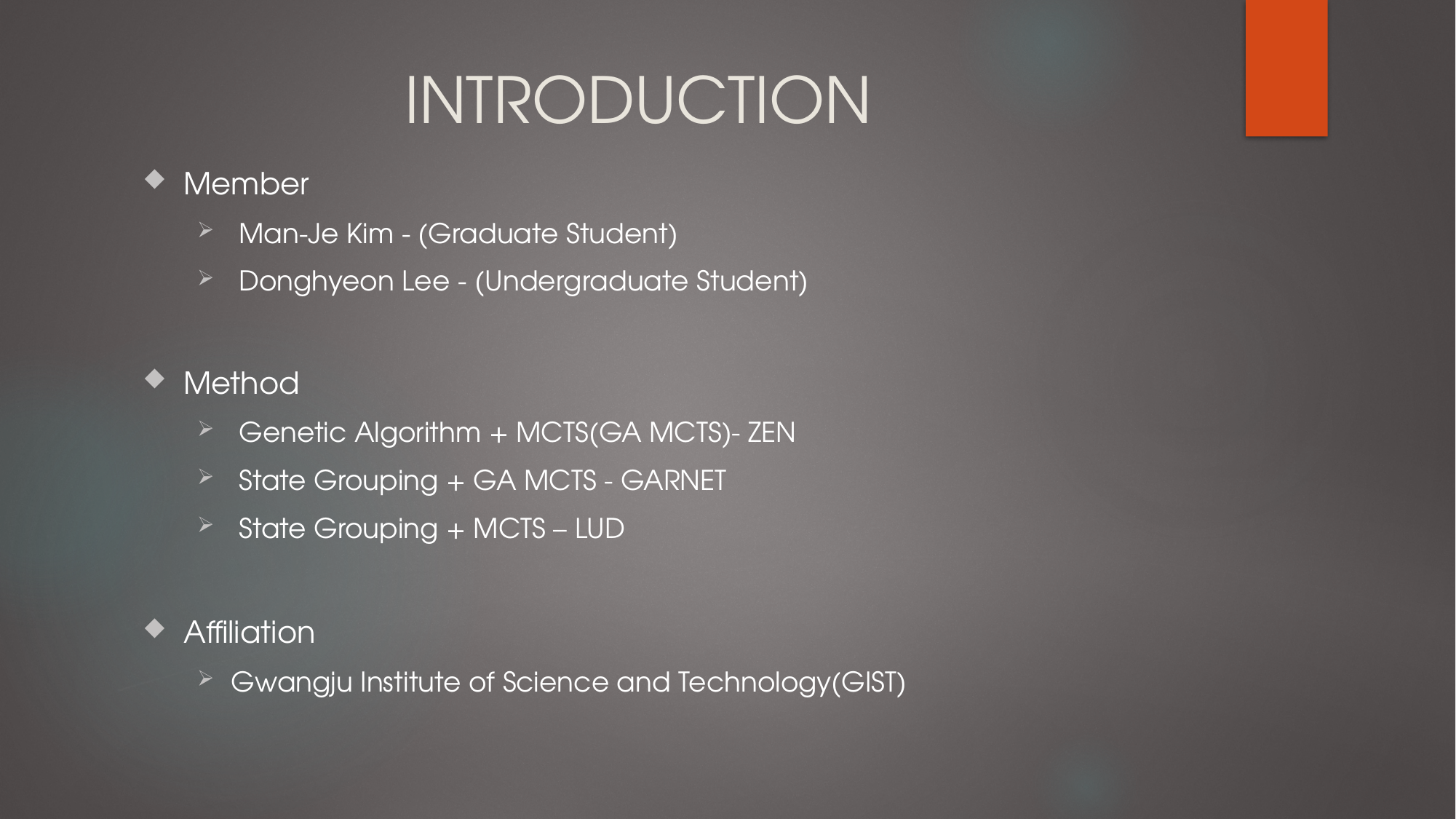

# INTRODUCTION
Member
 Man-Je Kim - (Graduate Student)
 Donghyeon Lee - (Undergraduate Student)

Method
 Genetic Algorithm + MCTS(GA MCTS)- ZEN
 State Grouping + GA MCTS - GARNET
 State Grouping + MCTS – LUD

Affiliation
Gwangju Institute of Science and Technology(GIST)